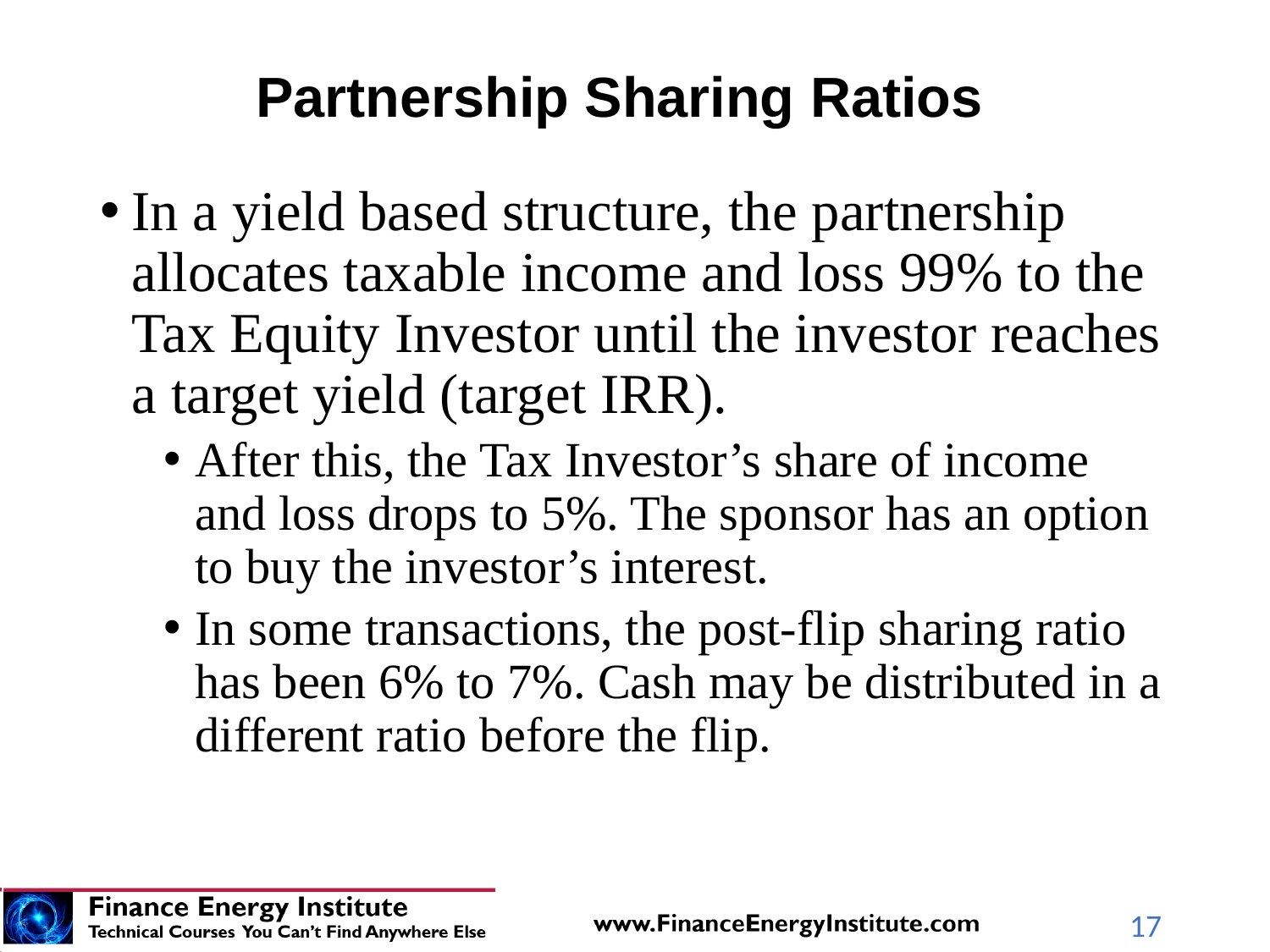

# Partnership Sharing Ratios
In a yield based structure, the partnership allocates taxable income and loss 99% to the Tax Equity Investor until the investor reaches a target yield (target IRR).
After this, the Tax Investor’s share of income and loss drops to 5%. The sponsor has an option to buy the investor’s interest.
In some transactions, the post-flip sharing ratio has been 6% to 7%. Cash may be distributed in a different ratio before the flip.

17